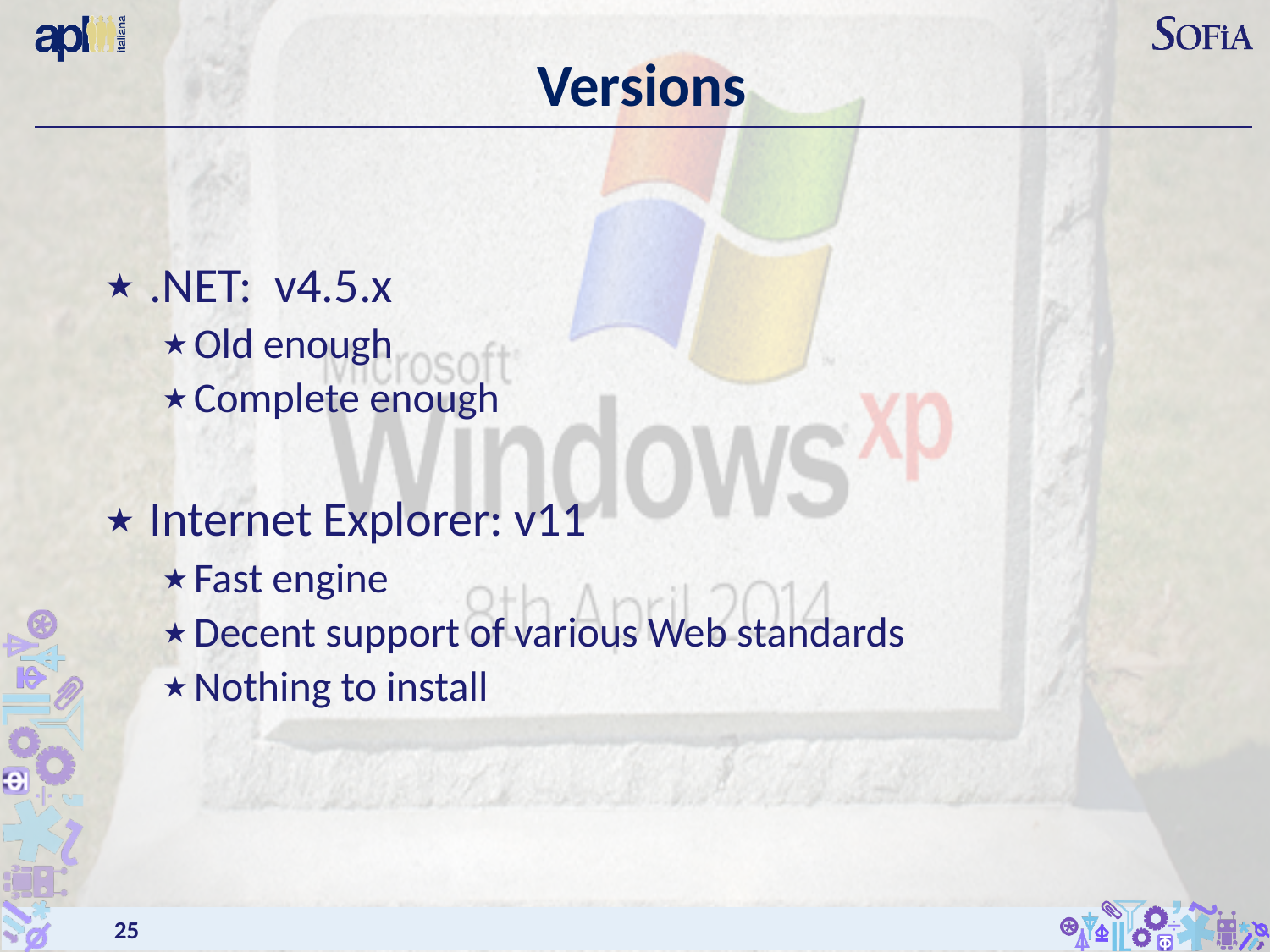

# Versions
.NET:  v4.5.x
Old enough
Complete enough

Internet Explorer: v11
Fast engine
Decent support of various Web standards
Nothing to install